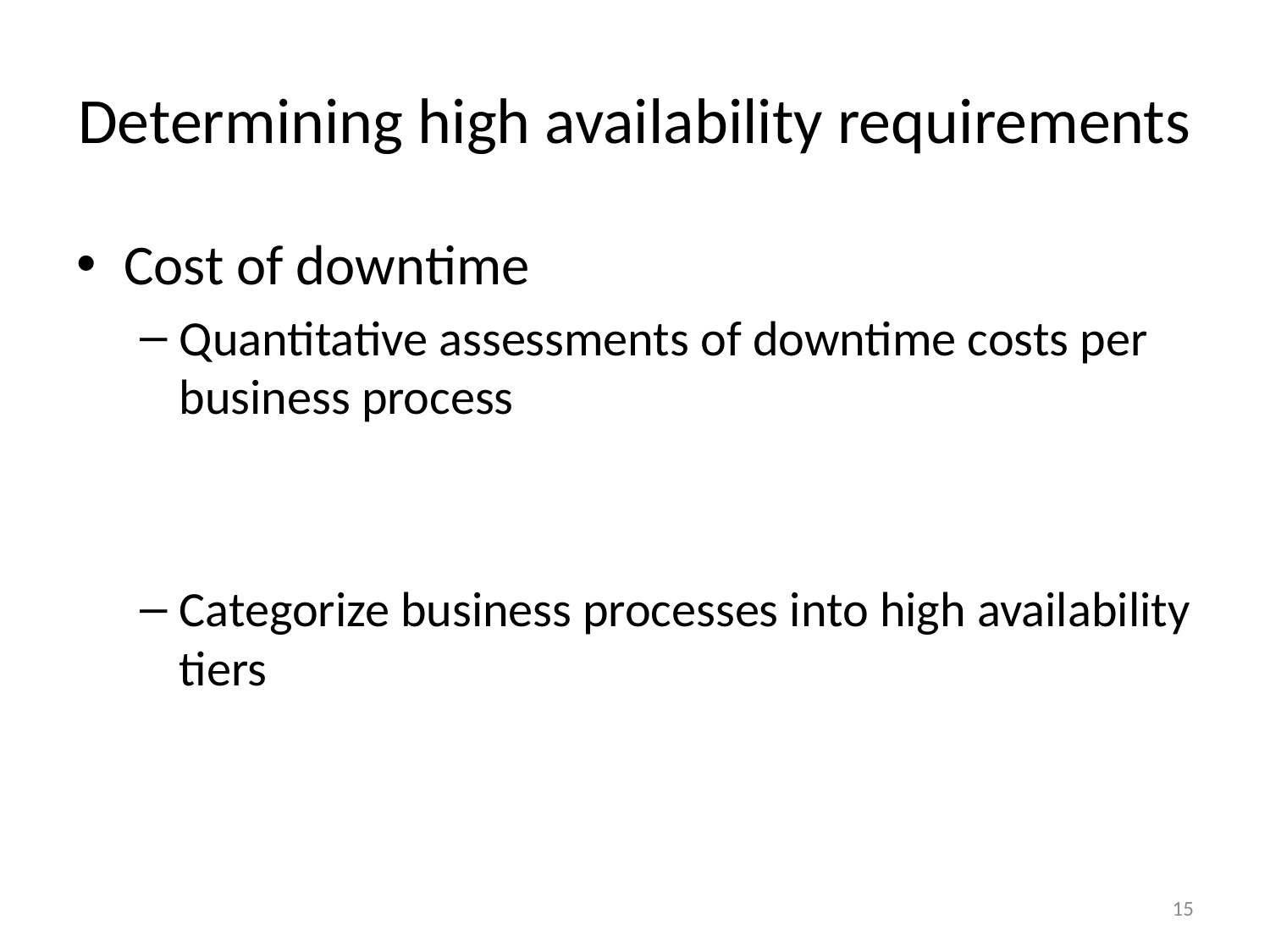

# Determining high availability requirements
Cost of downtime
Quantitative assessments of downtime costs per business process

Categorize business processes into high availability tiers

15